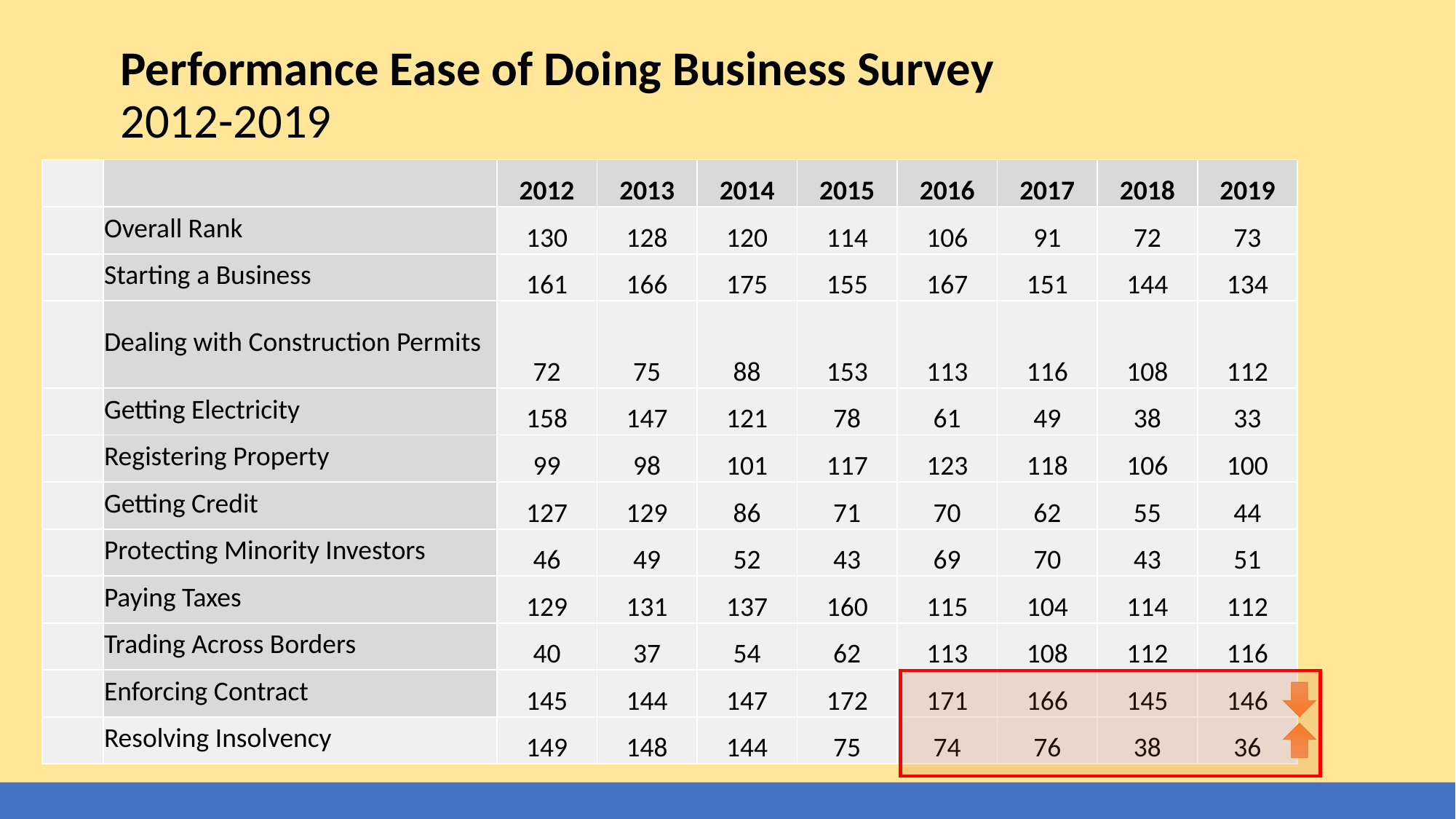

# Performance Ease of Doing Business Survey 2012-2019
|  |  | 2012 | 2013 | 2014 | 2015 | 2016 | 2017 | 2018 | 2019 |
| --- | --- | --- | --- | --- | --- | --- | --- | --- | --- |
|  | Overall Rank | 130 | 128 | 120 | 114 | 106 | 91 | 72 | 73 |
|  | Starting a Business | 161 | 166 | 175 | 155 | 167 | 151 | 144 | 134 |
|  | Dealing with Construction Permits | 72 | 75 | 88 | 153 | 113 | 116 | 108 | 112 |
|  | Getting Electricity | 158 | 147 | 121 | 78 | 61 | 49 | 38 | 33 |
|  | Registering Property | 99 | 98 | 101 | 117 | 123 | 118 | 106 | 100 |
|  | Getting Credit | 127 | 129 | 86 | 71 | 70 | 62 | 55 | 44 |
|  | Protecting Minority Investors | 46 | 49 | 52 | 43 | 69 | 70 | 43 | 51 |
|  | Paying Taxes | 129 | 131 | 137 | 160 | 115 | 104 | 114 | 112 |
|  | Trading Across Borders | 40 | 37 | 54 | 62 | 113 | 108 | 112 | 116 |
|  | Enforcing Contract | 145 | 144 | 147 | 172 | 171 | 166 | 145 | 146 |
|  | Resolving Insolvency | 149 | 148 | 144 | 75 | 74 | 76 | 38 | 36 |